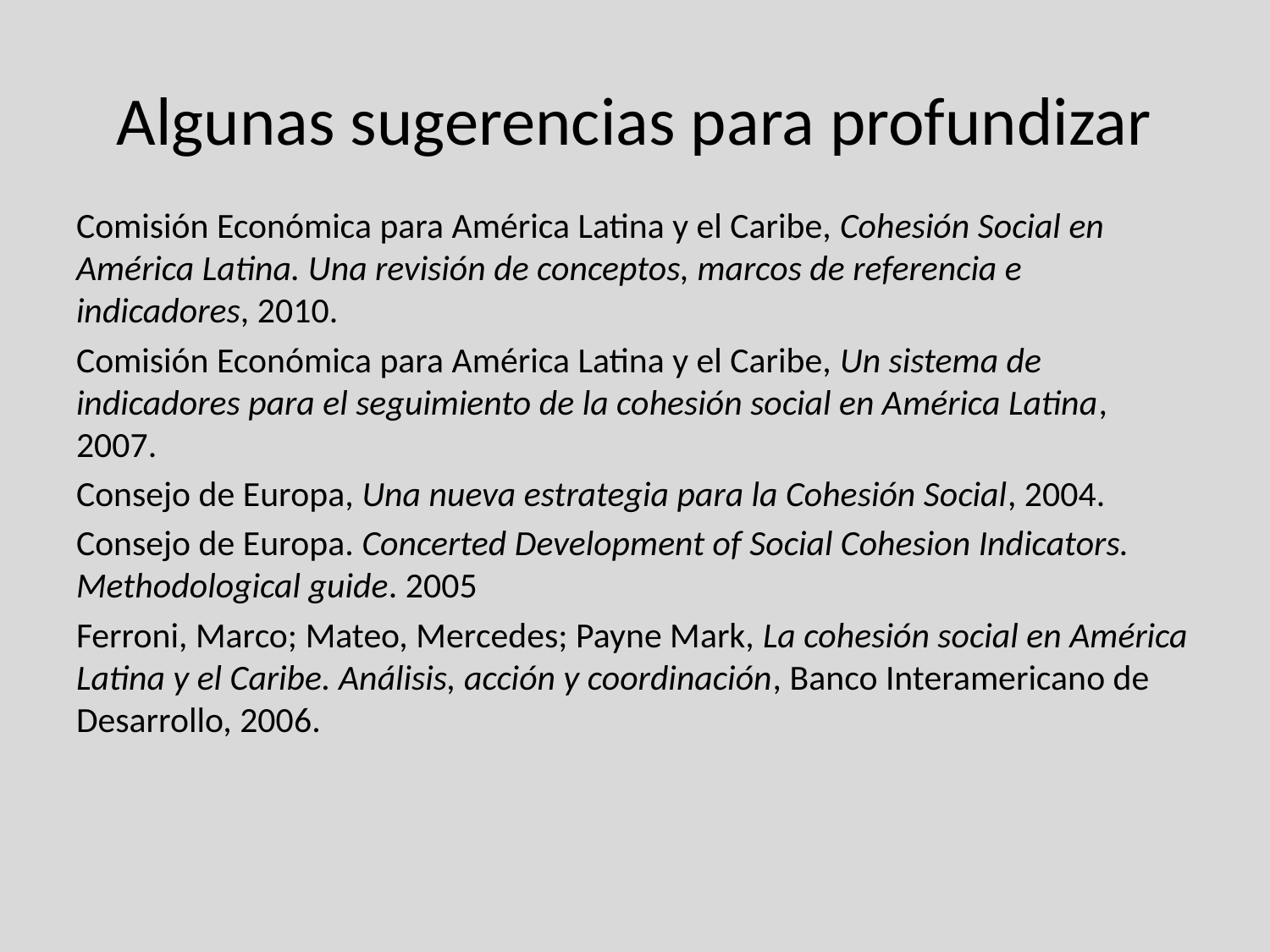

# Algunas sugerencias para profundizar
Comisión Económica para América Latina y el Caribe, Cohesión Social en América Latina. Una revisión de conceptos, marcos de referencia e indicadores, 2010.
Comisión Económica para América Latina y el Caribe, Un sistema de indicadores para el seguimiento de la cohesión social en América Latina, 2007.
Consejo de Europa, Una nueva estrategia para la Cohesión Social, 2004.
Consejo de Europa. Concerted Development of Social Cohesion Indicators. Methodological guide. 2005
Ferroni, Marco; Mateo, Mercedes; Payne Mark, La cohesión social en América Latina y el Caribe. Análisis, acción y coordinación, Banco Interamericano de Desarrollo, 2006.